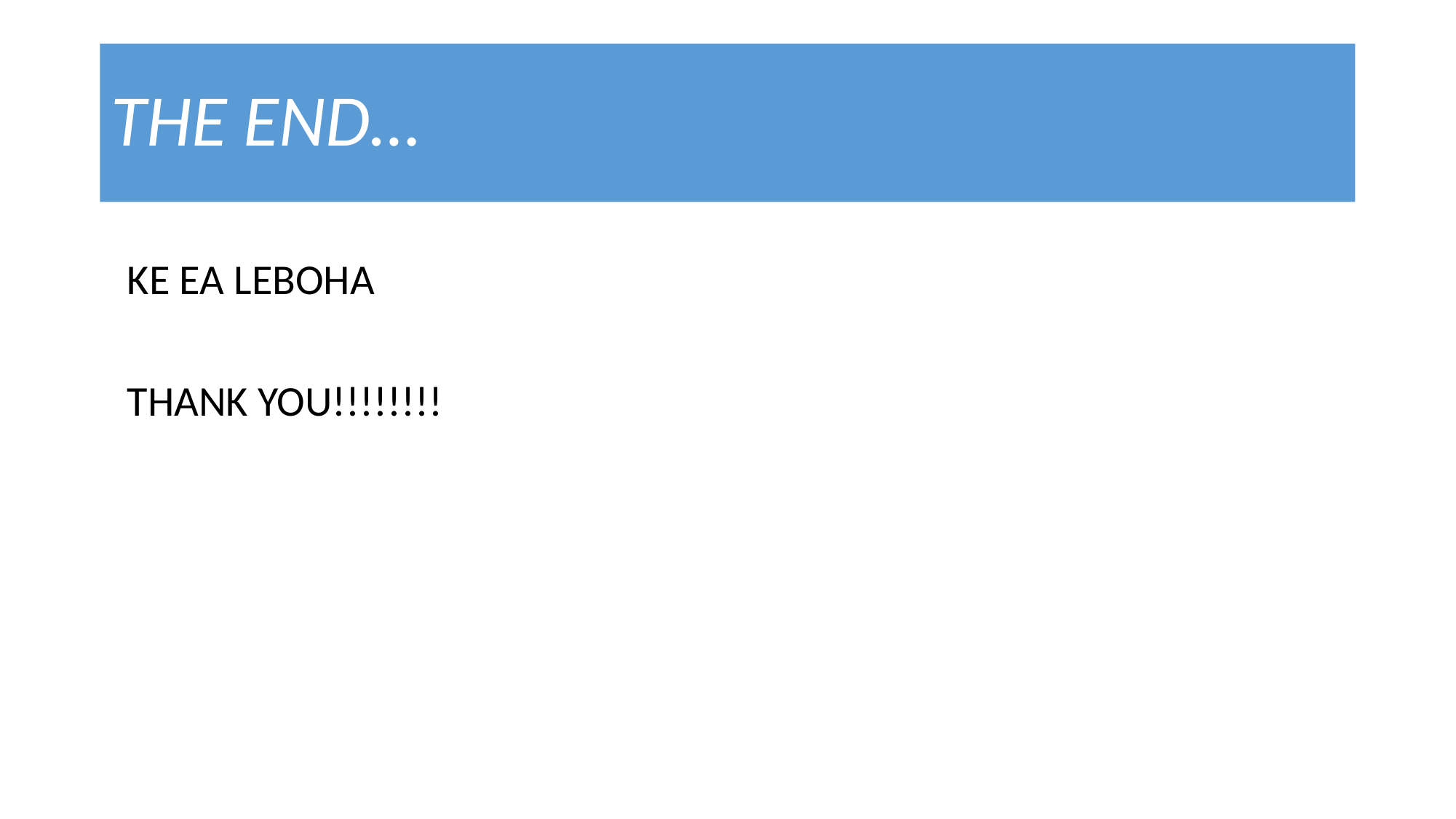

# THE END…
KE EA LEBOHA

THANK YOU!!!!!!!!